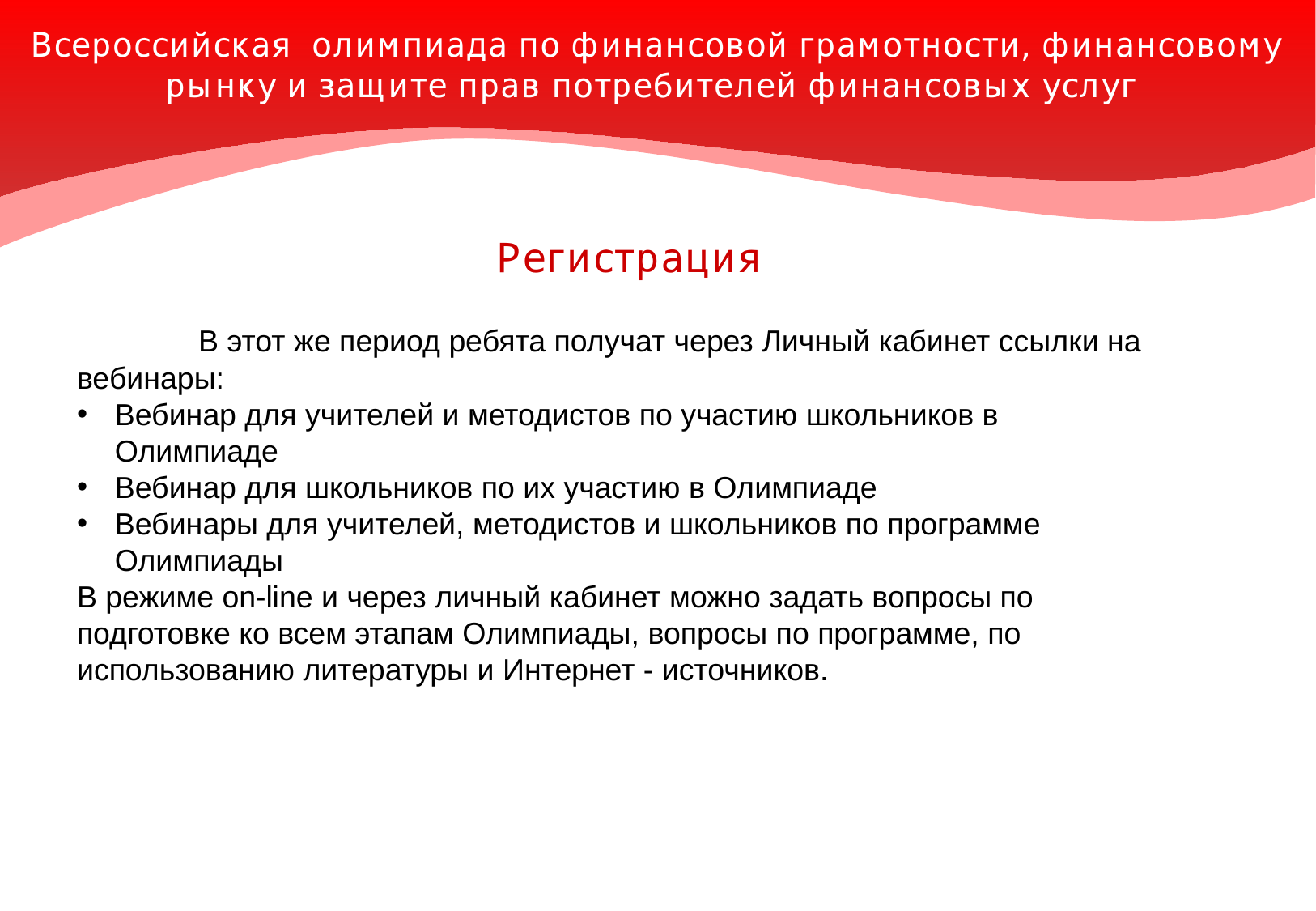

Всероссийская  олимпиада по финансовой грамотности, финансовому рынку и защите прав потребителей финансовых услуг
Регистрация
	В этот же период ребята получат через Личный кабинет ссылки на вебинары:
Вебинар для учителей и методистов по участию школьников в Олимпиаде
Вебинар для школьников по их участию в Олимпиаде
Вебинары для учителей, методистов и школьников по программе Олимпиады
В режиме on-line и через личный кабинет можно задать вопросы по подготовке ко всем этапам Олимпиады, вопросы по программе, по использованию литературы и Интернет - источников.